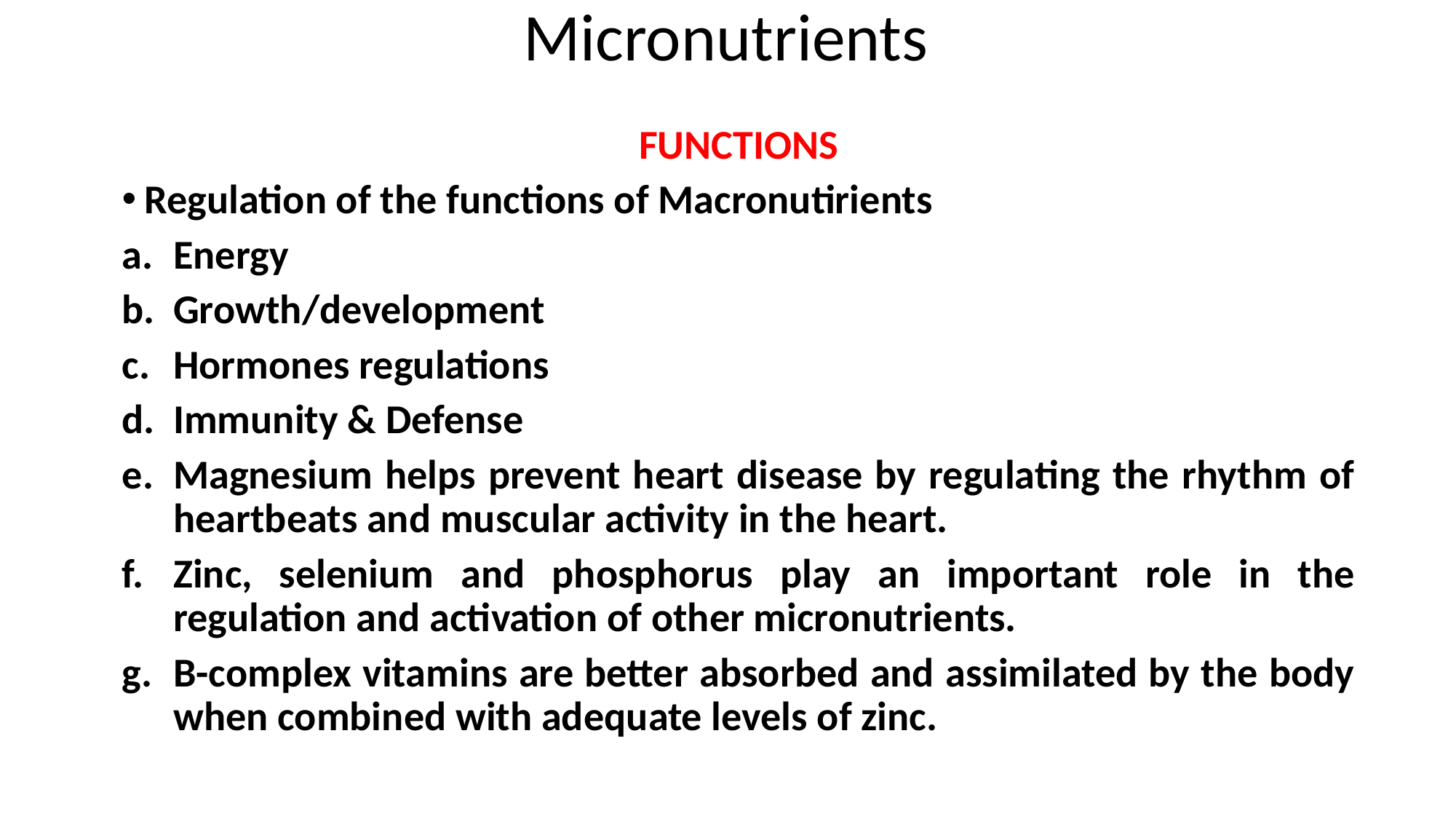

# Micronutrients
FUNCTIONS
Regulation of the functions of Macronutirients
Energy
Growth/development
Hormones regulations
Immunity & Defense
Magnesium helps prevent heart disease by regulating the rhythm of heartbeats and muscular activity in the heart.
Zinc, selenium and phosphorus play an important role in the regulation and activation of other micronutrients.
B-complex vitamins are better absorbed and assimilated by the body when combined with adequate levels of zinc.